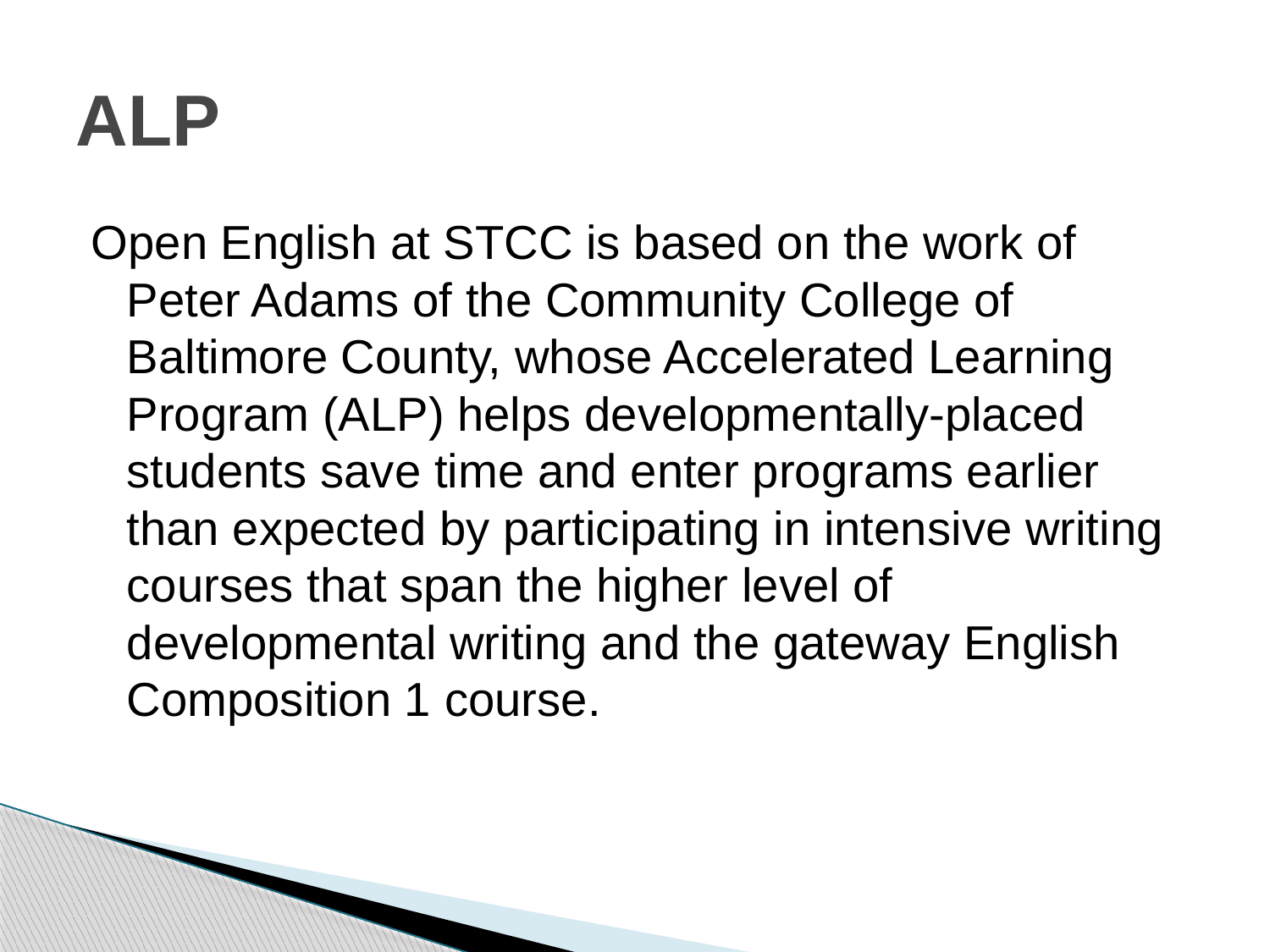

# ALP
Open English at STCC is based on the work of Peter Adams of the Community College of Baltimore County, whose Accelerated Learning Program (ALP) helps developmentally-placed students save time and enter programs earlier than expected by participating in intensive writing courses that span the higher level of developmental writing and the gateway English Composition 1 course.